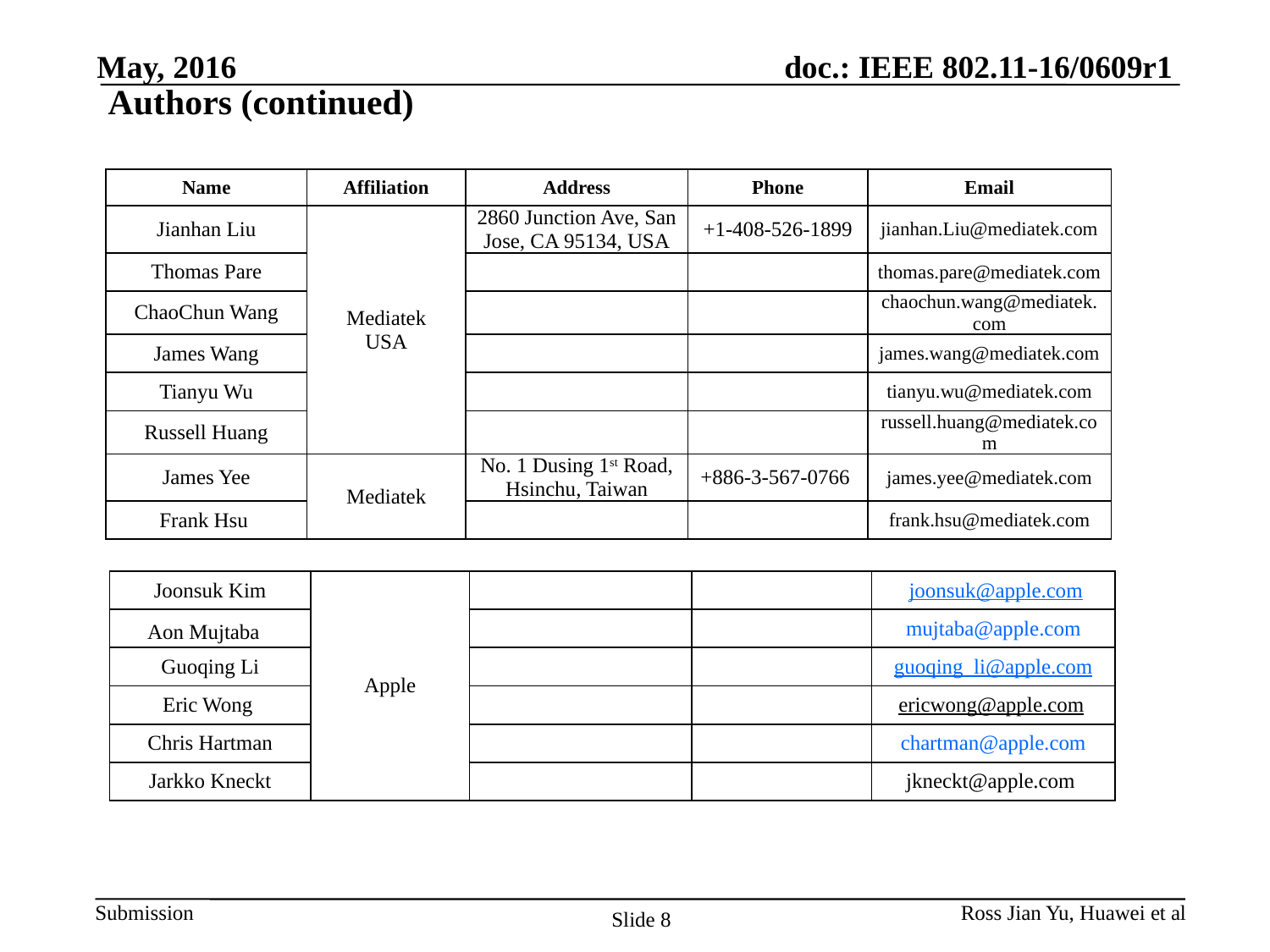

May, 2016
# Authors (continued)
| Name | Affiliation | Address | Phone | Email |
| --- | --- | --- | --- | --- |
| Jianhan Liu | Mediatek USA | 2860 Junction Ave, San Jose, CA 95134, USA | +1-408-526-1899 | jianhan.Liu@mediatek.com |
| Thomas Pare |  |  |  | thomas.pare@mediatek.com |
| ChaoChun Wang |  |  |  | chaochun.wang@mediatek.com |
| James Wang |  |  |  | james.wang@mediatek.com |
| Tianyu Wu |  |  |  | tianyu.wu@mediatek.com |
| Russell Huang |  |  |  | russell.huang@mediatek.com |
| James Yee | Mediatek | No. 1 Dusing 1st Road, Hsinchu, Taiwan | +886-3-567-0766 | james.yee@mediatek.com |
| Frank Hsu |  |  |  | frank.hsu@mediatek.com |
| Joonsuk Kim | Apple |  |  | joonsuk@apple.com |
| --- | --- | --- | --- | --- |
| Aon Mujtaba |  |  |  | mujtaba@apple.com |
| Guoqing Li |  |  |  | guoqing\_li@apple.com |
| Eric Wong |  |  |  | ericwong@apple.com |
| Chris Hartman |  |  |  | chartman@apple.com |
| Jarkko Kneckt |  |  |  | jkneckt@apple.com |
Ross Jian Yu, Huawei et al
Slide 8